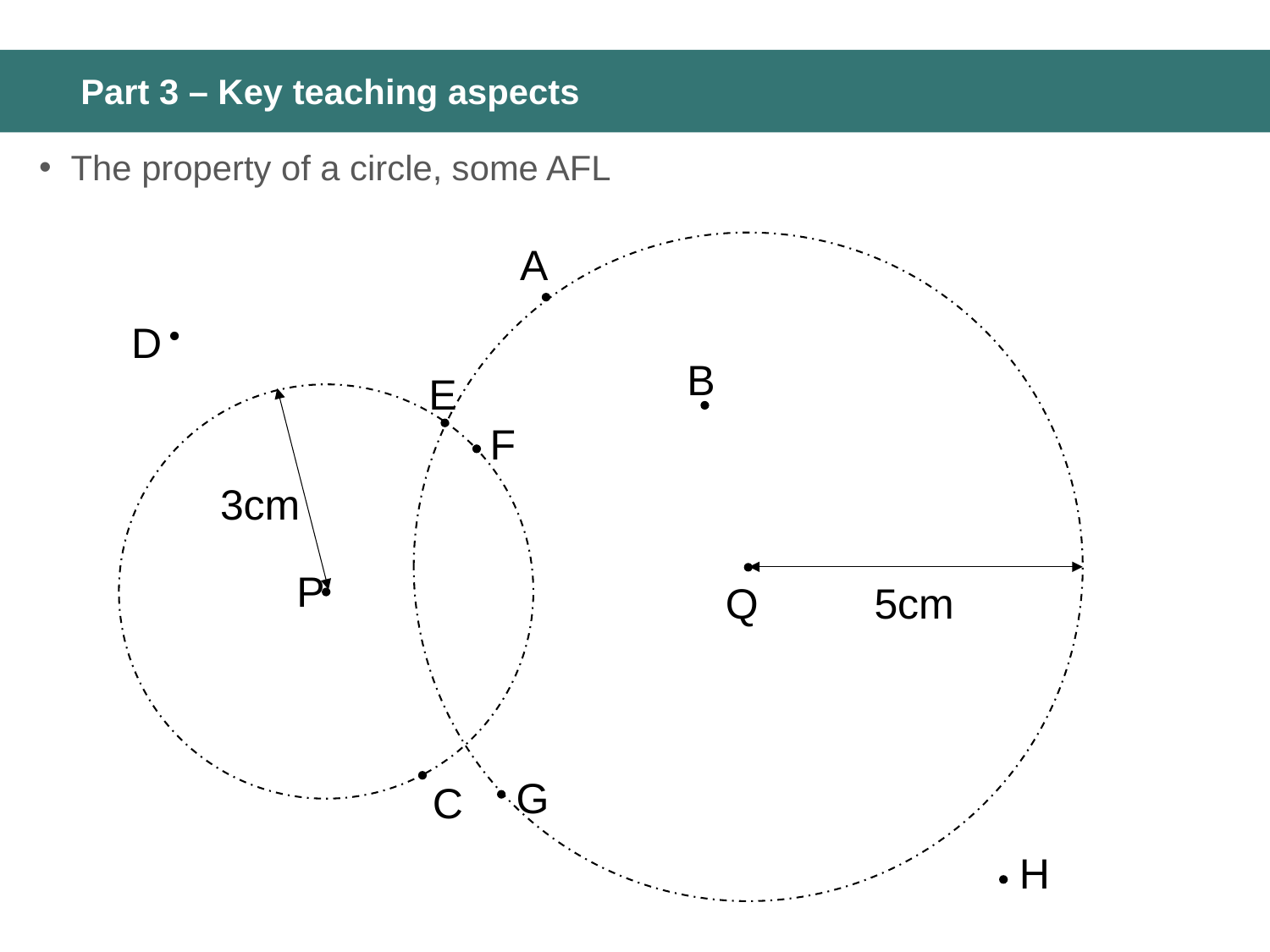

# Part 3 – Key teaching aspects
The property of a circle, some AFL

A

D

B
E

F

3cm
P

Q
5cm

G
C

H